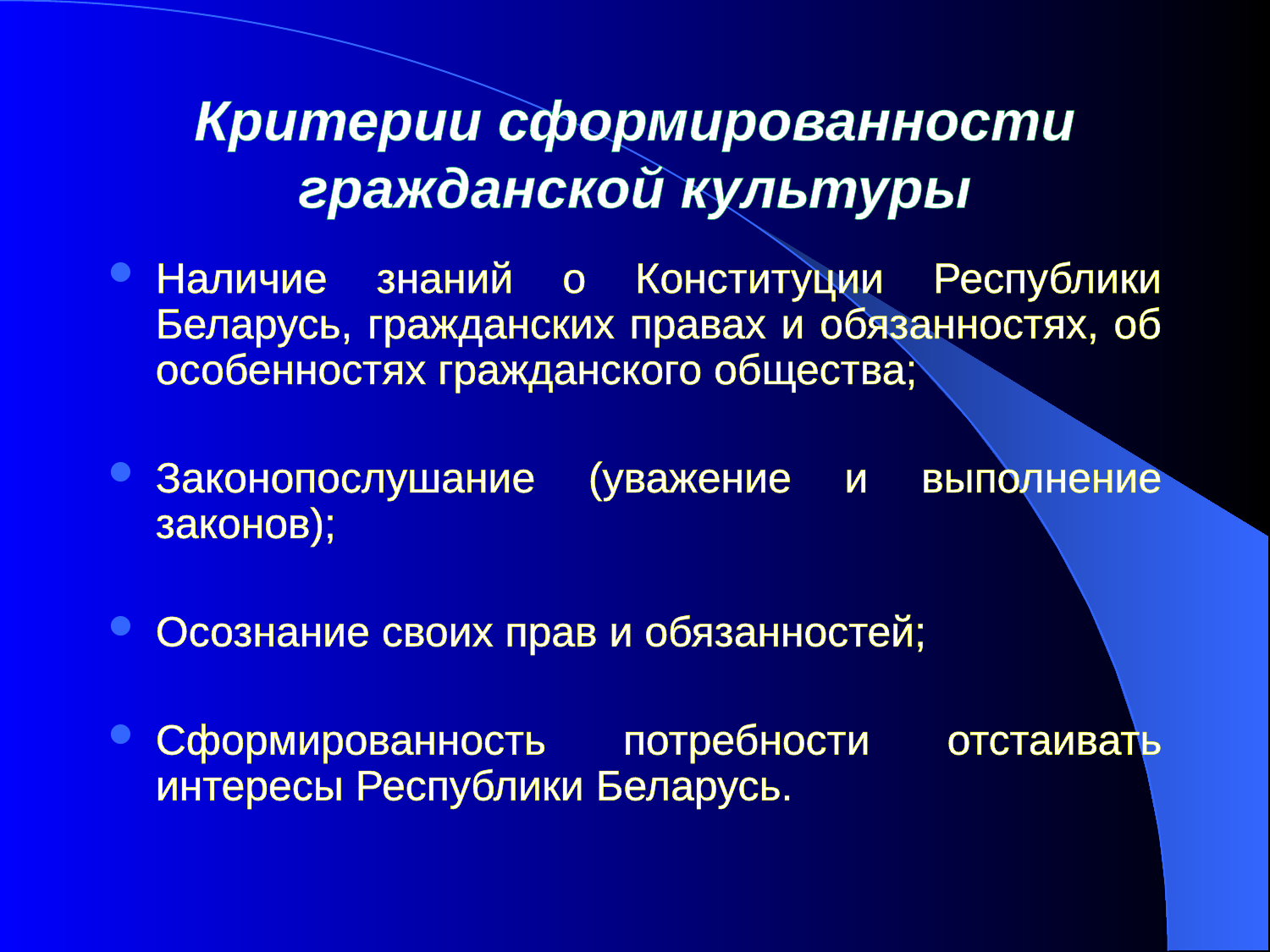

# Критерии сформированности гражданской культуры
Наличие знаний о Конституции Республики Беларусь, гражданских правах и обязанностях, об особенностях гражданского общества;

Законопослушание (уважение и выполнение законов);

Осознание своих прав и обязанностей;

Сформированность потребности отстаивать интересы Республики Беларусь.